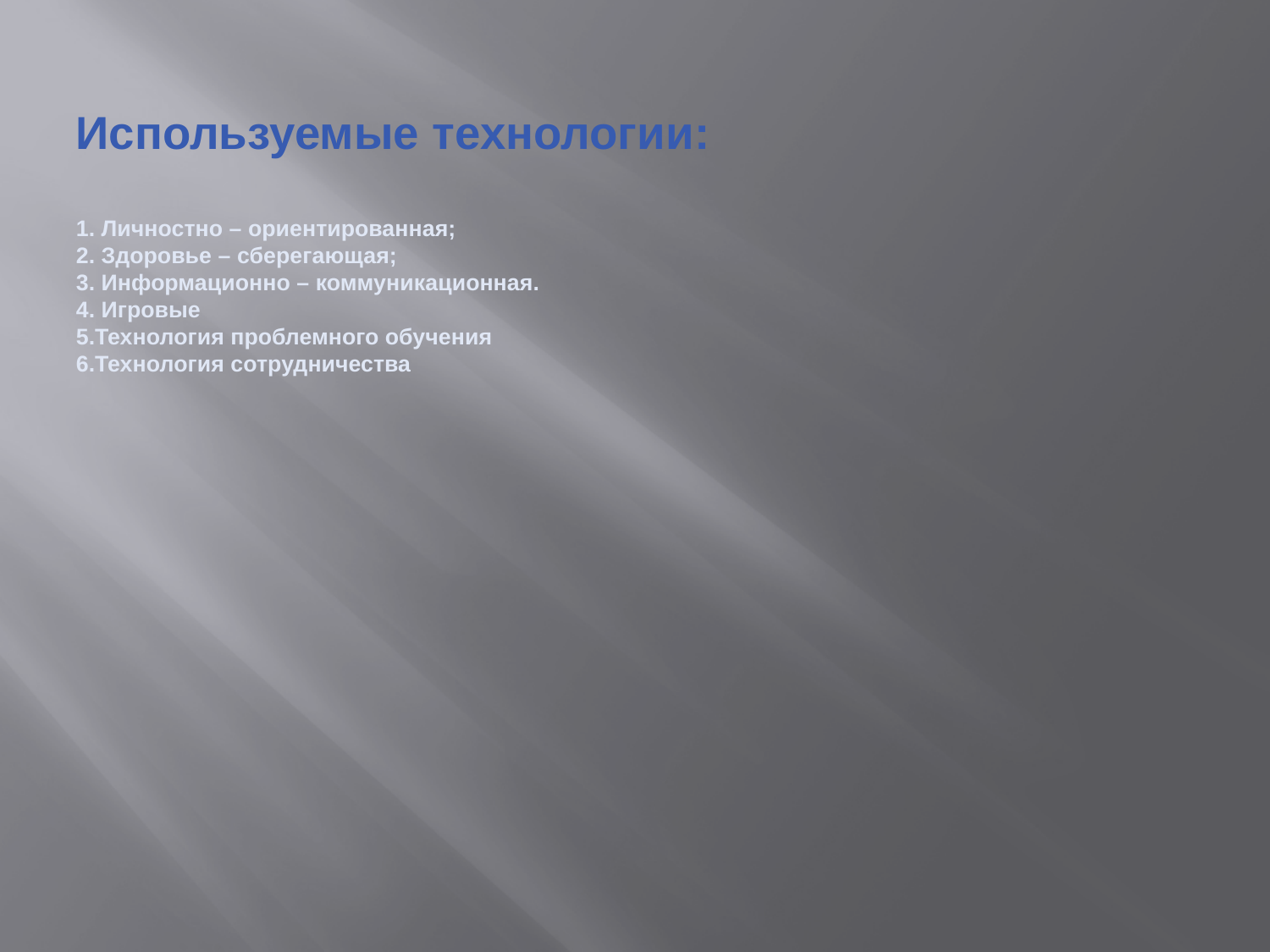

# Используемые технологии: 1. Личностно – ориентированная; 2. Здоровье – сберегающая; 3. Информационно – коммуникационная. 4. Игровые 5.Технология проблемного обучения 6.Технология сотрудничества